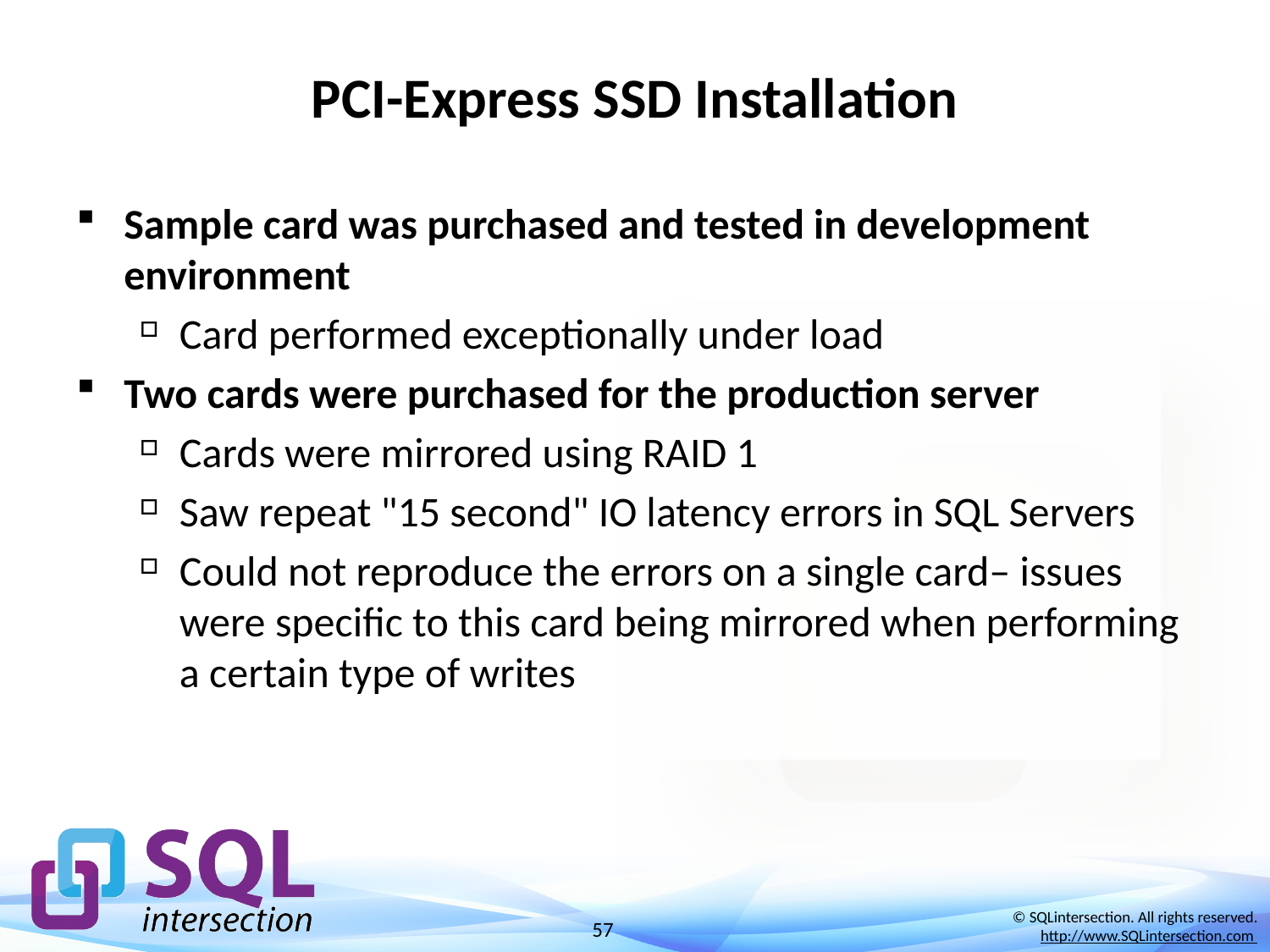

# PCI-Express SSD Installation

Sample card was purchased and tested in development environment
Card performed exceptionally under load
Two cards were purchased for the production server
Cards were mirrored using RAID 1
Saw repeat "15 second" IO latency errors in SQL Servers
Could not reproduce the errors on a single card– issues were specific to this card being mirrored when performing a certain type of writes